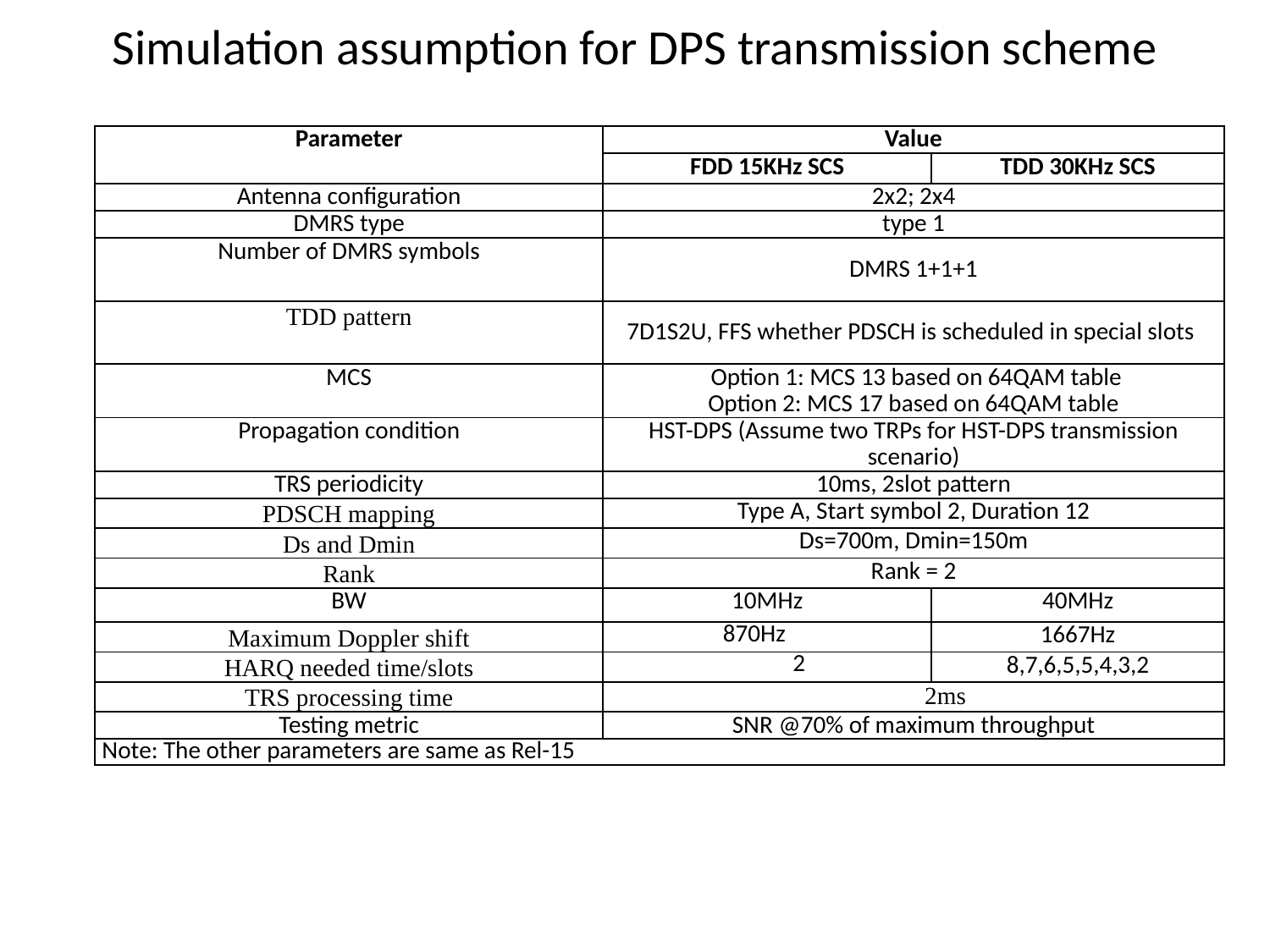

# Simulation assumption for DPS transmission scheme
| Parameter | Value |  |
| --- | --- | --- |
|  | FDD 15KHz SCS | TDD 30KHz SCS |
| Antenna configuration | 2x2; 2x4 |  |
| DMRS type | type 1 |  |
| Number of DMRS symbols | DMRS 1+1+1 |  |
| TDD pattern | 7D1S2U, FFS whether PDSCH is scheduled in special slots |  |
| MCS | Option 1: MCS 13 based on 64QAM table Option 2: MCS 17 based on 64QAM table |  |
| Propagation condition | HST-DPS (Assume two TRPs for HST-DPS transmission scenario) |  |
| TRS periodicity | 10ms, 2slot pattern |  |
| PDSCH mapping | Type A, Start symbol 2, Duration 12 |  |
| Ds and Dmin | Ds=700m, Dmin=150m |  |
| Rank | Rank = 2 |  |
| BW | 10MHz | 40MHz |
| Maximum Doppler shift | 870Hz | 1667Hz |
| HARQ needed time/slots | 2 | 8,7,6,5,5,4,3,2 |
| TRS processing time | 2ms |  |
| Testing metric | SNR @70% of maximum throughput |  |
| Note: The other parameters are same as Rel-15 |  |  |